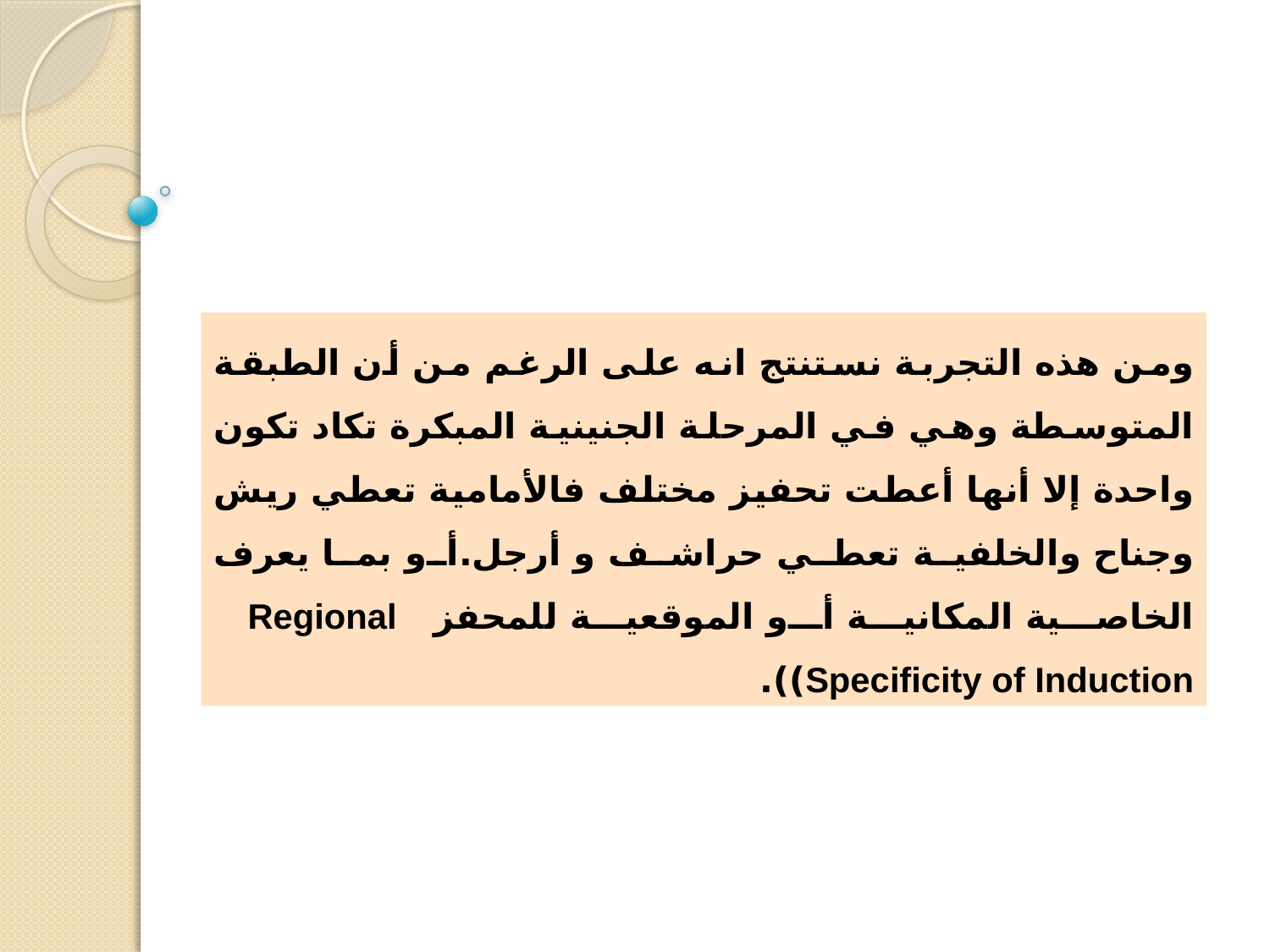

ومن هذه التجربة نستنتج انه على الرغم من أن الطبقة المتوسطة وهي في المرحلة الجنينية المبكرة تكاد تكون واحدة إلا أنها أعطت تحفيز مختلف فالأمامية تعطي ريش وجناح والخلفية تعطي حراشف و أرجل.أو بما يعرف الخاصية المكانية أو الموقعية للمحفز   Regional Specificity of Induction)).